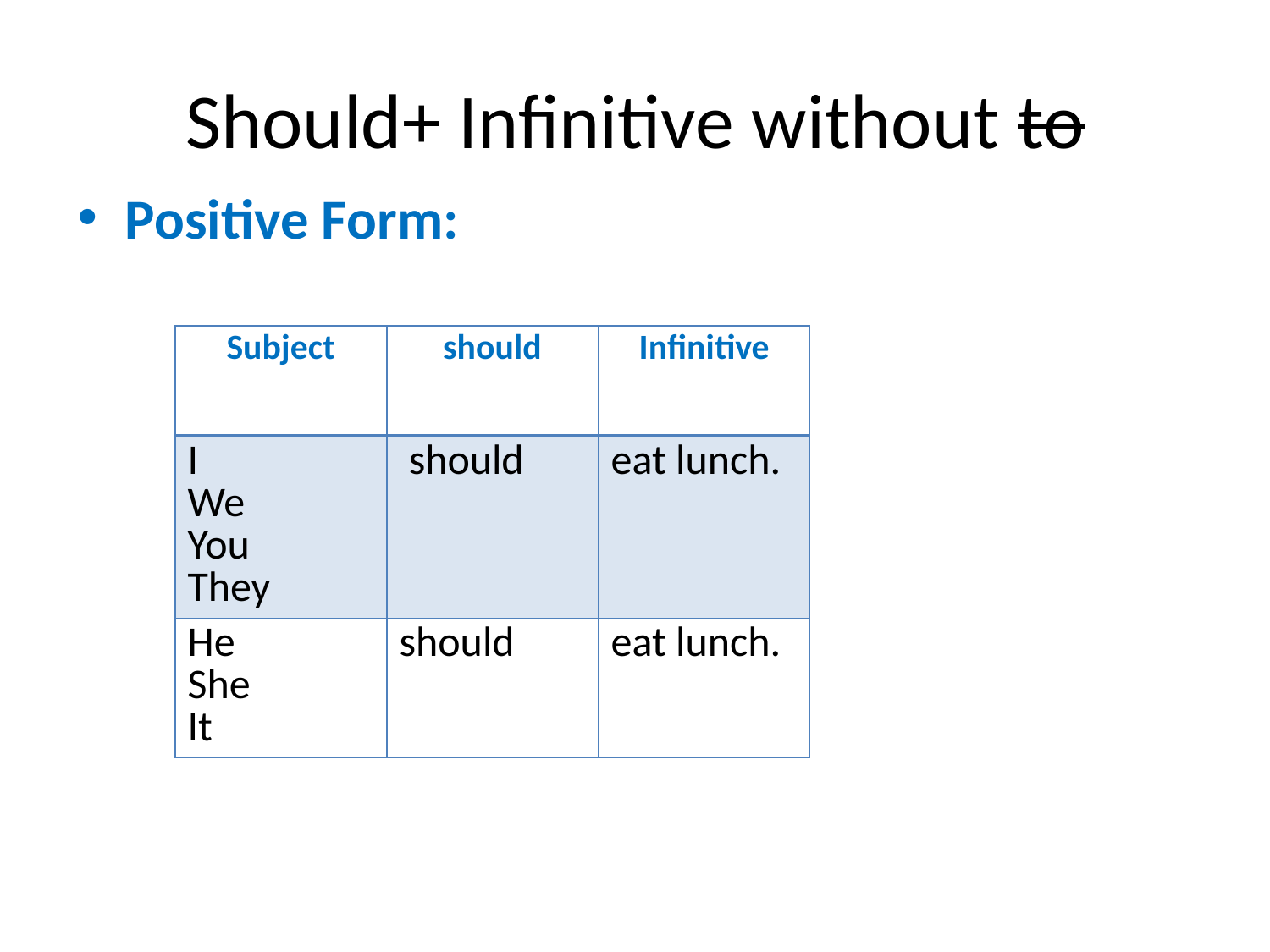

# Should+ Infinitive without to
Positive Form:

| Subject | should | Infinitive |
| --- | --- | --- |
| I We You They | should | eat lunch. |
| He She It | should | eat lunch. |